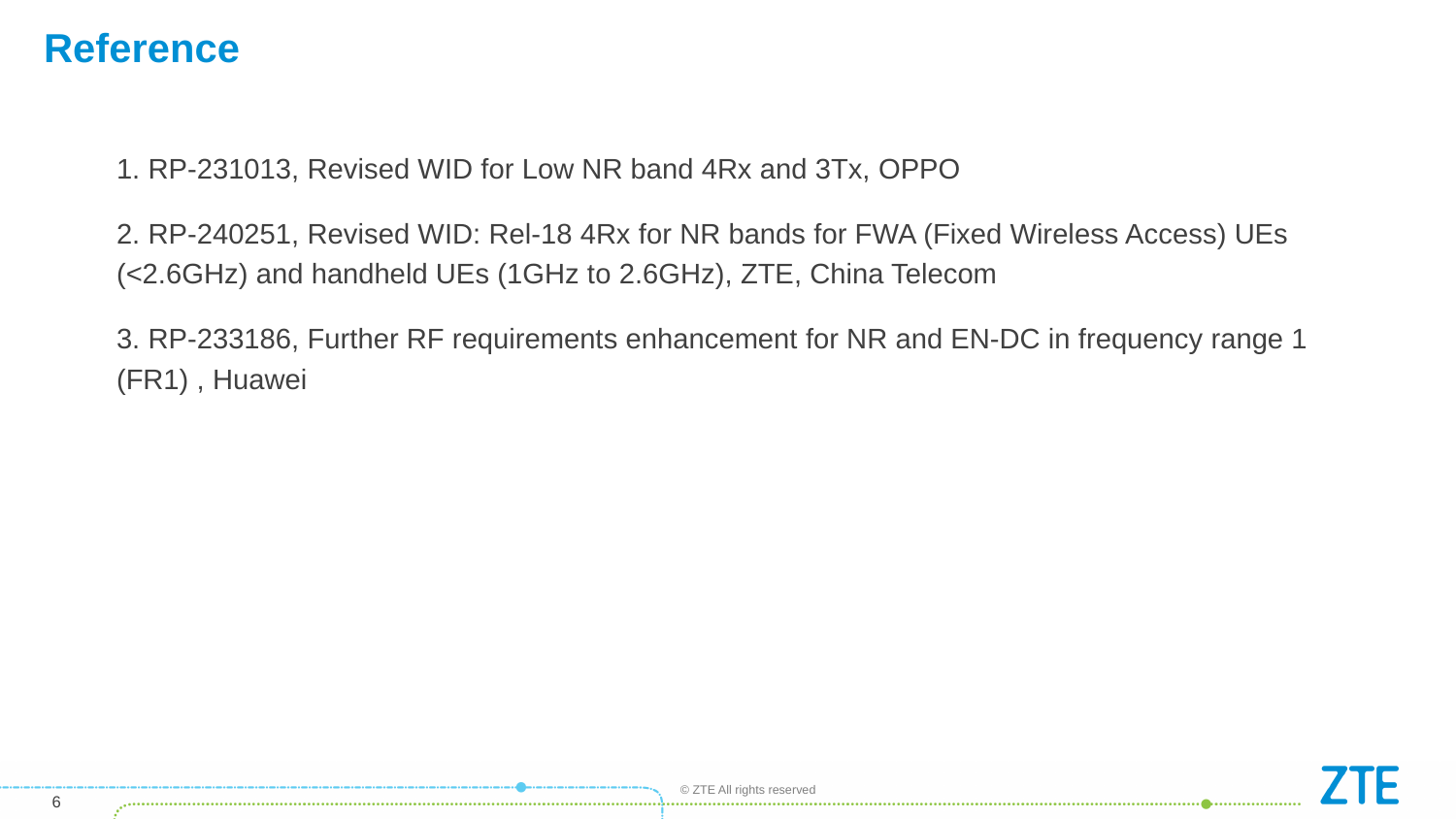

# Reference
1. RP-231013, Revised WID for Low NR band 4Rx and 3Tx, OPPO
2. RP-240251, Revised WID: Rel-18 4Rx for NR bands for FWA (Fixed Wireless Access) UEs (<2.6GHz) and handheld UEs (1GHz to 2.6GHz), ZTE, China Telecom
3. RP-233186, Further RF requirements enhancement for NR and EN-DC in frequency range 1 (FR1) , Huawei